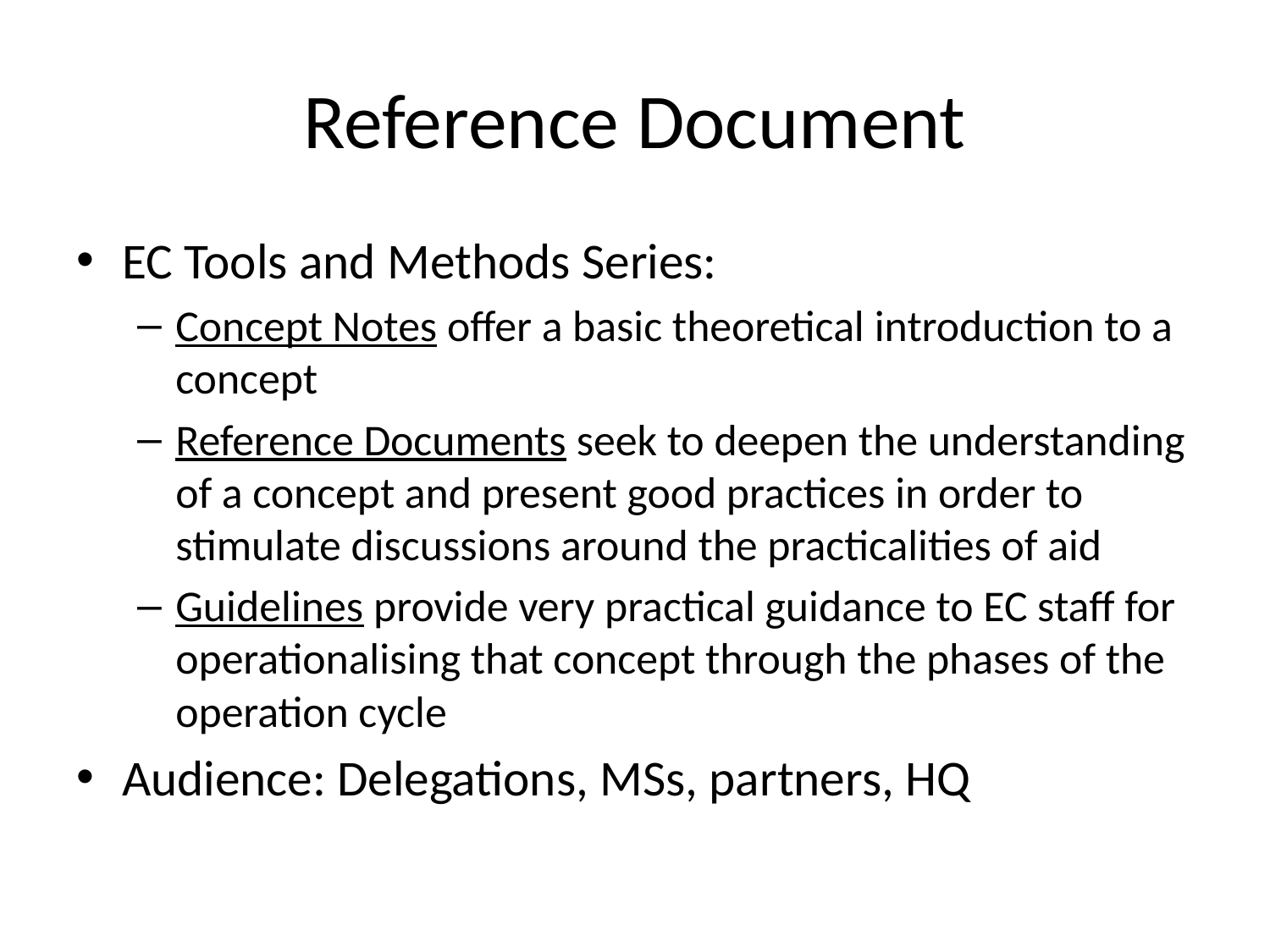

# Reference Document
EC Tools and Methods Series:
Concept Notes offer a basic theoretical introduction to a concept
Reference Documents seek to deepen the understanding of a concept and present good practices in order to stimulate discussions around the practicalities of aid
Guidelines provide very practical guidance to EC staff for operationalising that concept through the phases of the operation cycle
Audience: Delegations, MSs, partners, HQ